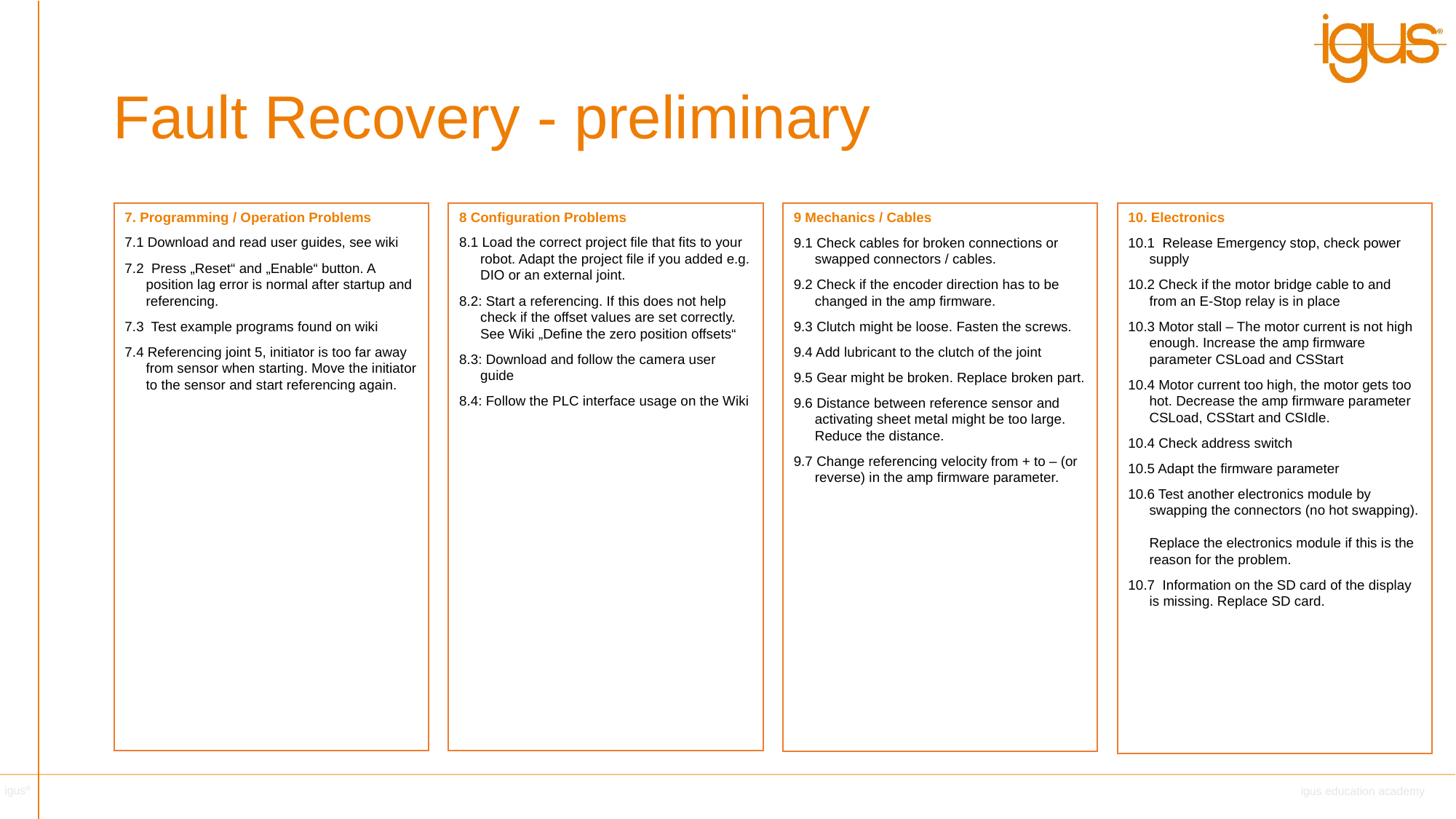

Fault Recovery - preliminary
7. Programming / Operation Problems
7.1 Download and read user guides, see wiki
7.2  Press „Reset“ and „Enable“ button. A position lag error is normal after startup and referencing.
7.3  Test example programs found on wiki
7.4 Referencing joint 5, initiator is too far away from sensor when starting. Move the initiator to the sensor and start referencing again.
8 Configuration Problems
8.1 Load the correct project file that fits to your robot. Adapt the project file if you added e.g. DIO or an external joint.
8.2: Start a referencing. If this does not help check if the offset values are set correctly. See Wiki „Define the zero position offsets“
8.3: Download and follow the camera user guide
8.4: Follow the PLC interface usage on the Wiki
9 Mechanics / Cables
9.1 Check cables for broken connections or swapped connectors / cables.
9.2 Check if the encoder direction has to be changed in the amp firmware.
9.3 Clutch might be loose. Fasten the screws.
9.4 Add lubricant to the clutch of the joint
9.5 Gear might be broken. Replace broken part.
9.6 Distance between reference sensor and activating sheet metal might be too large. Reduce the distance.
9.7 Change referencing velocity from + to – (or reverse) in the amp firmware parameter.

10. Electronics
10.1  Release Emergency stop, check power supply
10.2 Check if the motor bridge cable to and from an E-Stop relay is in place
10.3 Motor stall – The motor current is not high enough. Increase the amp firmware parameter CSLoad and CSStart
10.4 Motor current too high, the motor gets too hot. Decrease the amp firmware parameter CSLoad, CSStart and CSIdle.
10.4 Check address switch
10.5 Adapt the firmware parameter
10.6 Test another electronics module by swapping the connectors (no hot swapping).
Replace the electronics module if this is the reason for the problem.
10.7  Information on the SD card of the display is missing. Replace SD card.